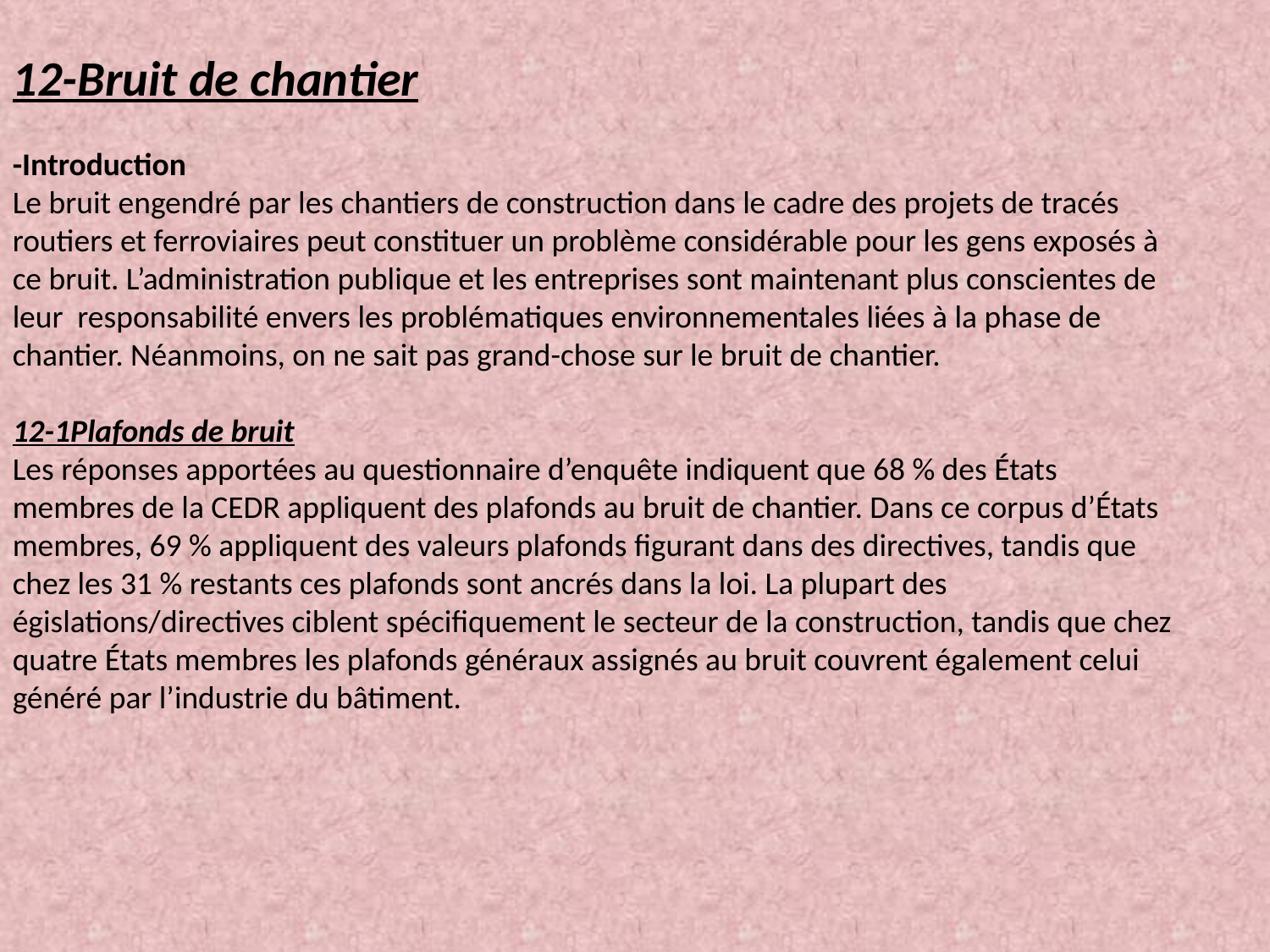

12-Bruit de chantier

-Introduction
Le bruit engendré par les chantiers de construction dans le cadre des projets de tracés
routiers et ferroviaires peut constituer un problème considérable pour les gens exposés à ce bruit. L’administration publique et les entreprises sont maintenant plus conscientes de leur  responsabilité envers les problématiques environnementales liées à la phase de chantier. Néanmoins, on ne sait pas grand-chose sur le bruit de chantier.

12-1Plafonds de bruit
Les réponses apportées au questionnaire d’enquête indiquent que 68 % des États membres de la CEDR appliquent des plafonds au bruit de chantier. Dans ce corpus d’États membres, 69 % appliquent des valeurs plafonds figurant dans des directives, tandis que chez les 31 % restants ces plafonds sont ancrés dans la loi. La plupart des  égislations/directives ciblent spécifiquement le secteur de la construction, tandis que chez quatre États membres les plafonds généraux assignés au bruit couvrent également celui généré par l’industrie du bâtiment.